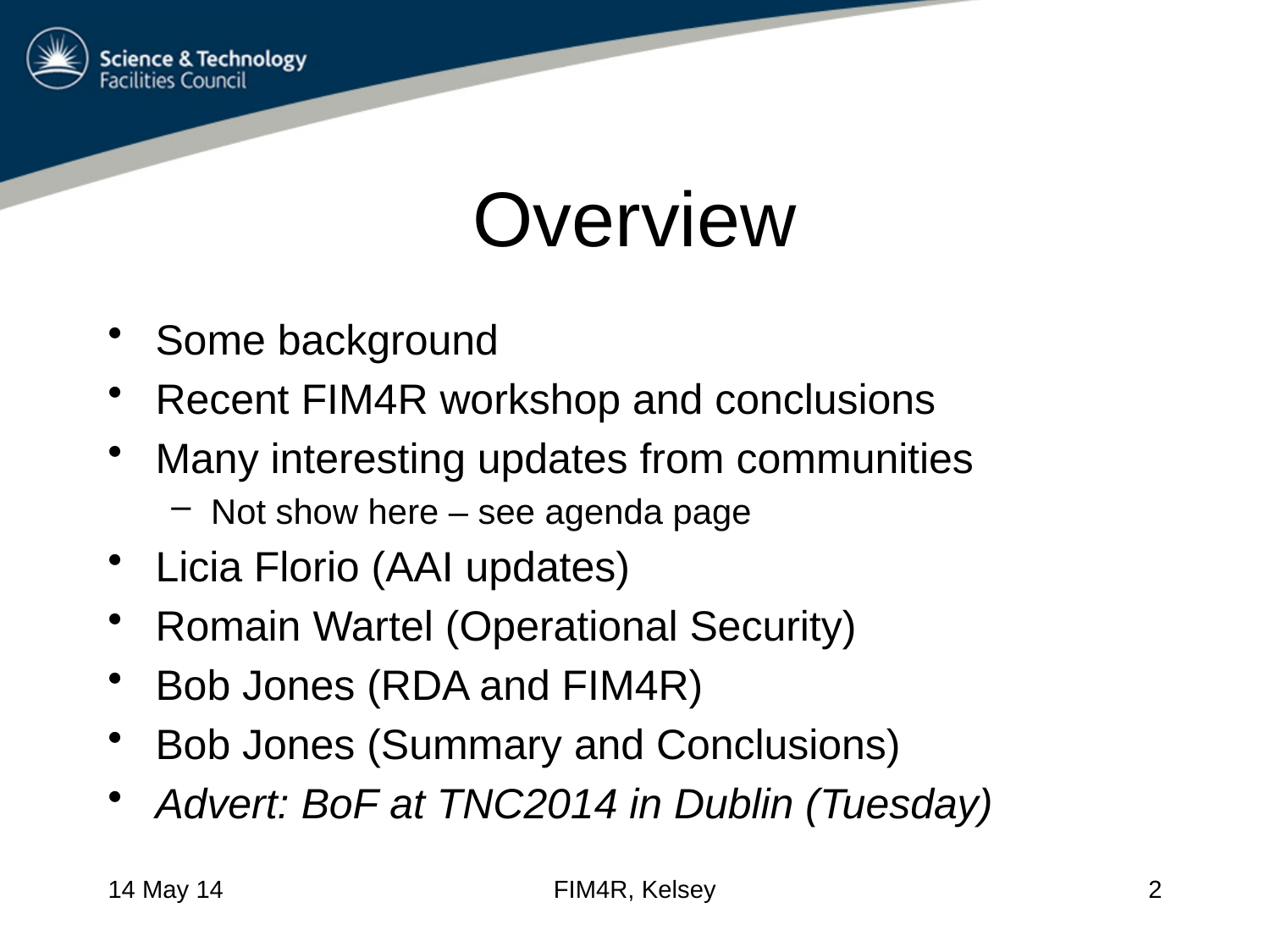

# Overview
Some background
Recent FIM4R workshop and conclusions
Many interesting updates from communities
Not show here – see agenda page
Licia Florio (AAI updates)
Romain Wartel (Operational Security)
Bob Jones (RDA and FIM4R)
Bob Jones (Summary and Conclusions)
Advert: BoF at TNC2014 in Dublin (Tuesday)

14 May 14
FIM4R, Kelsey
2